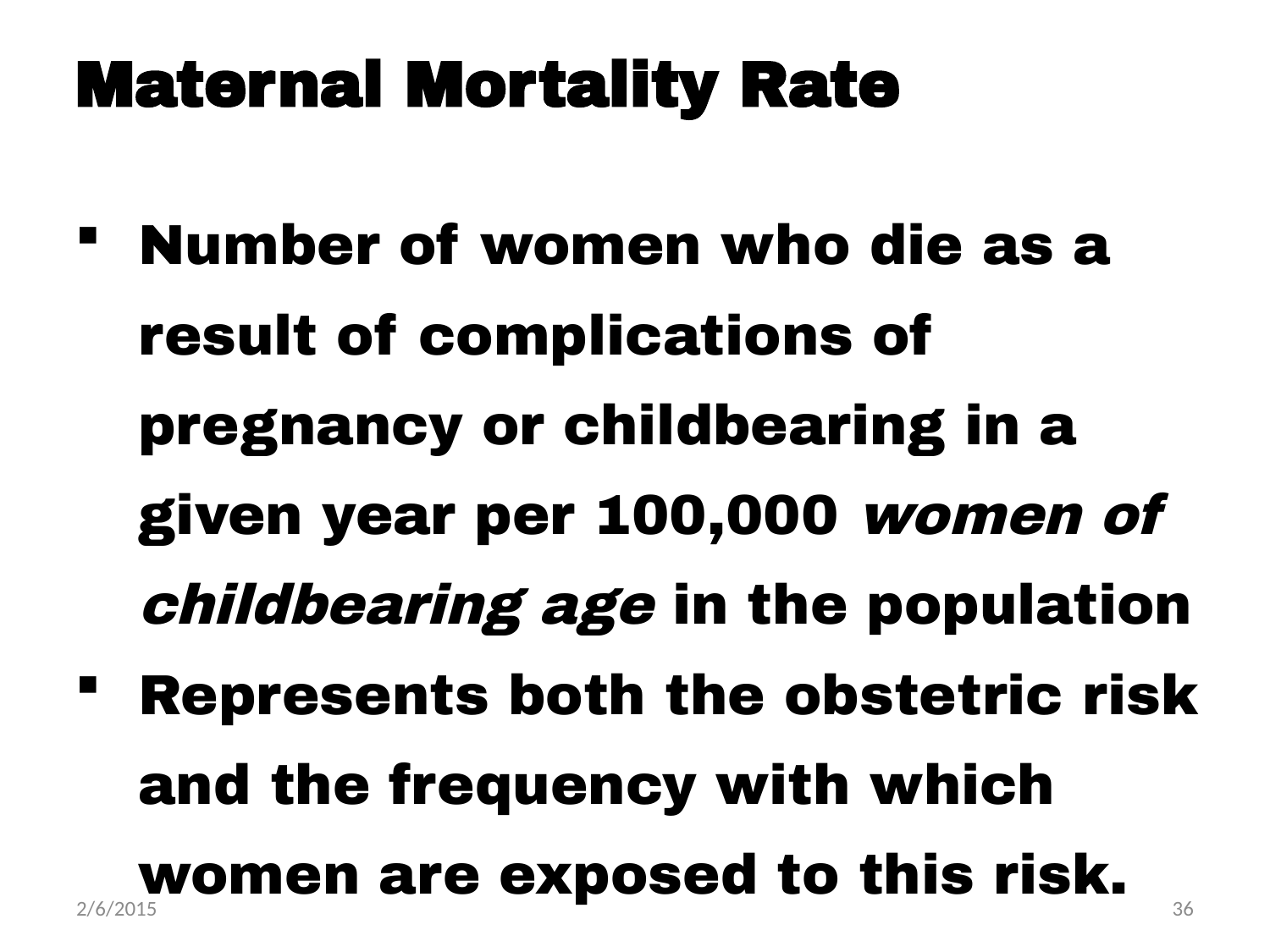

Maternal Mortality Rate

Number of women who die as a result of complications of pregnancy or childbearing in a given year per 100,000 women of childbearing age in the population
Represents both the obstetric risk and the frequency with which women are exposed to this risk.
2/6/2015
36